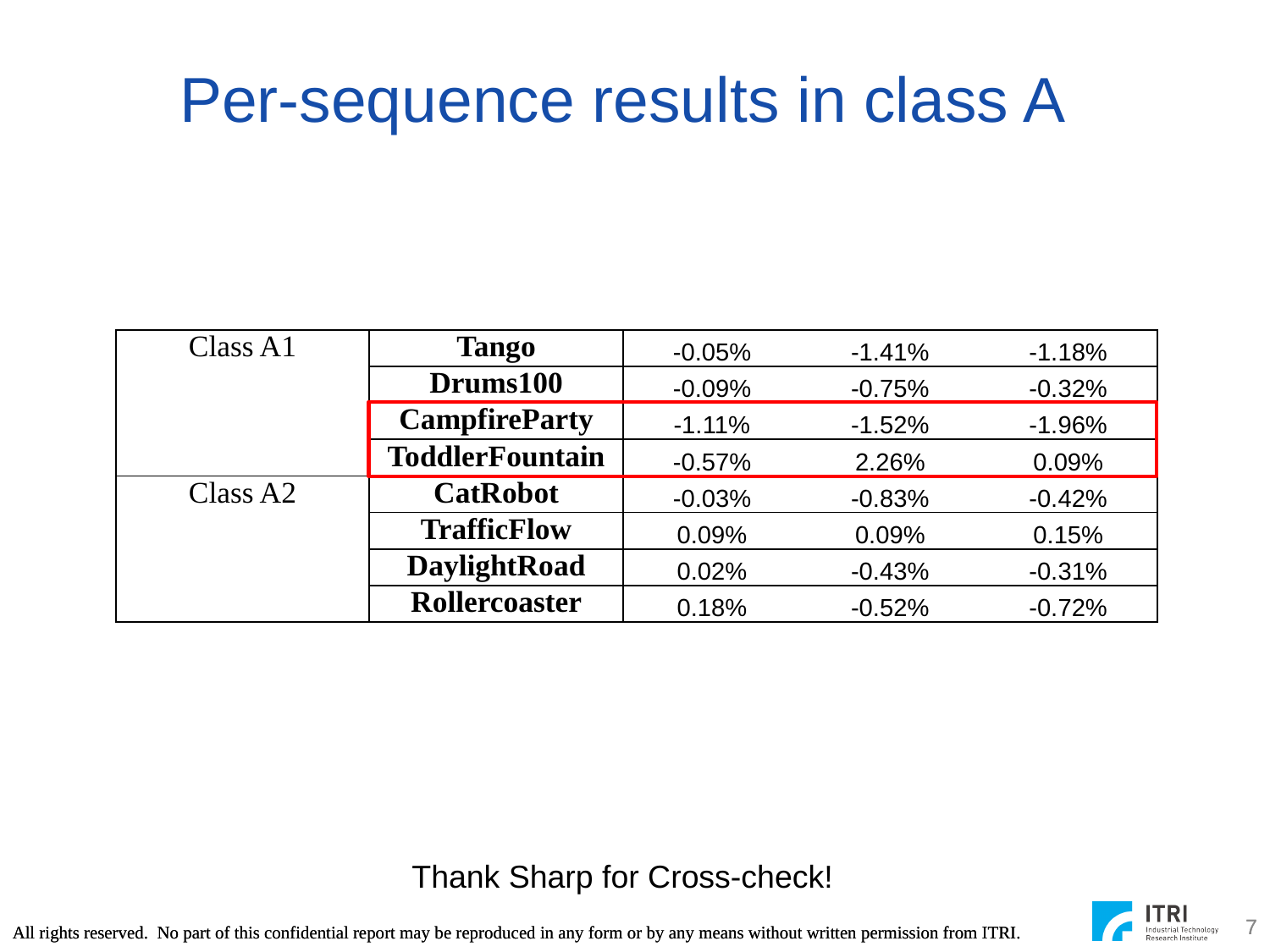

# Per-sequence results in class A
| Class A1 | Tango | -0.05% | -1.41% | -1.18% |
| --- | --- | --- | --- | --- |
|  | Drums100 | -0.09% | -0.75% | -0.32% |
|  | CampfireParty | -1.11% | -1.52% | -1.96% |
|  | ToddlerFountain | -0.57% | 2.26% | 0.09% |
| Class A2 | CatRobot | -0.03% | -0.83% | -0.42% |
|  | TrafficFlow | 0.09% | 0.09% | 0.15% |
|  | DaylightRoad | 0.02% | -0.43% | -0.31% |
|  | Rollercoaster | 0.18% | -0.52% | -0.72% |

Thank Sharp for Cross-check!
7